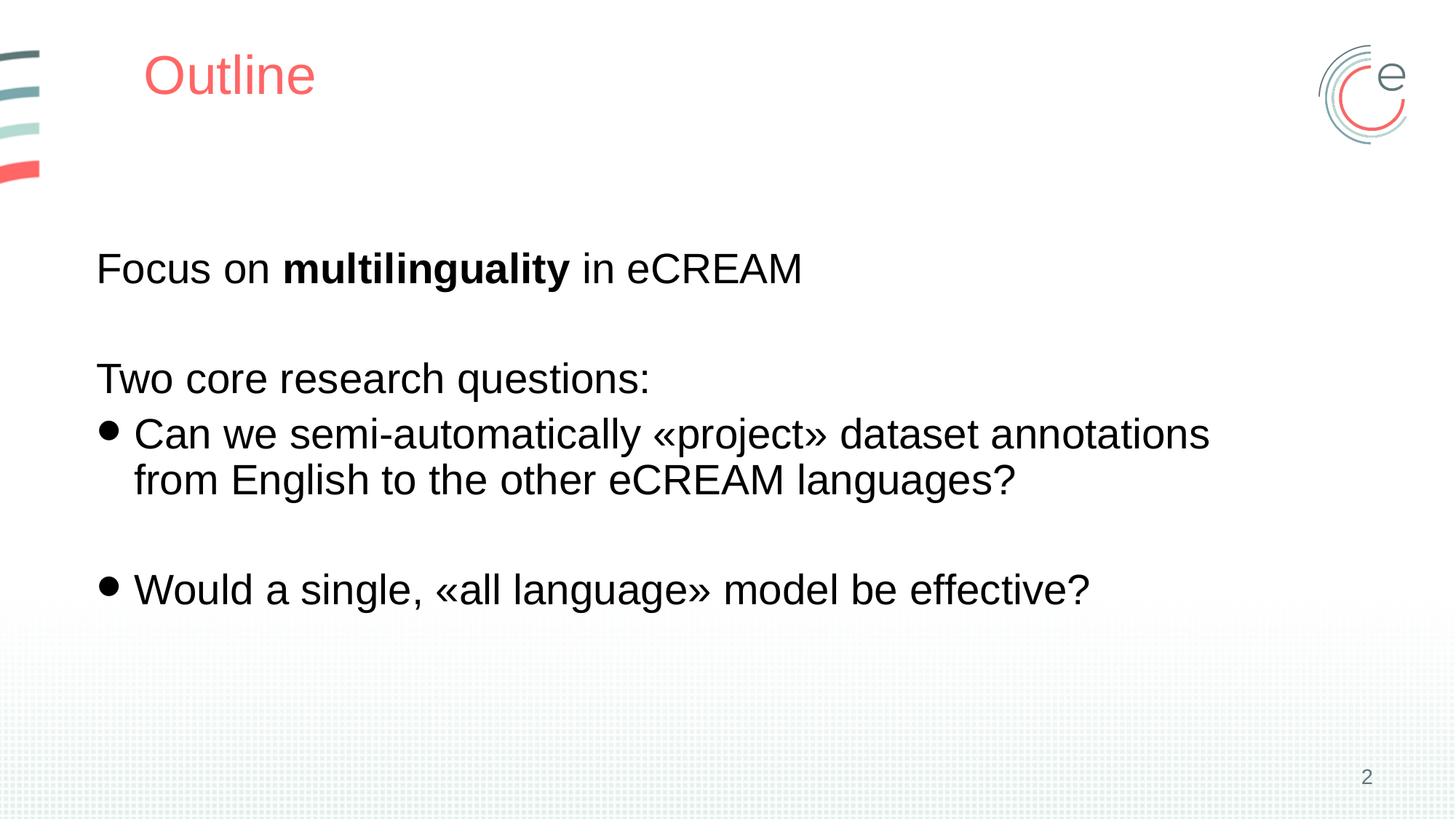

# Outline

Focus on multilinguality in eCREAM

Two core research questions:
Can we semi-automatically «project» dataset annotations from English to the other eCREAM languages?

Would a single, «all language» model be effective?